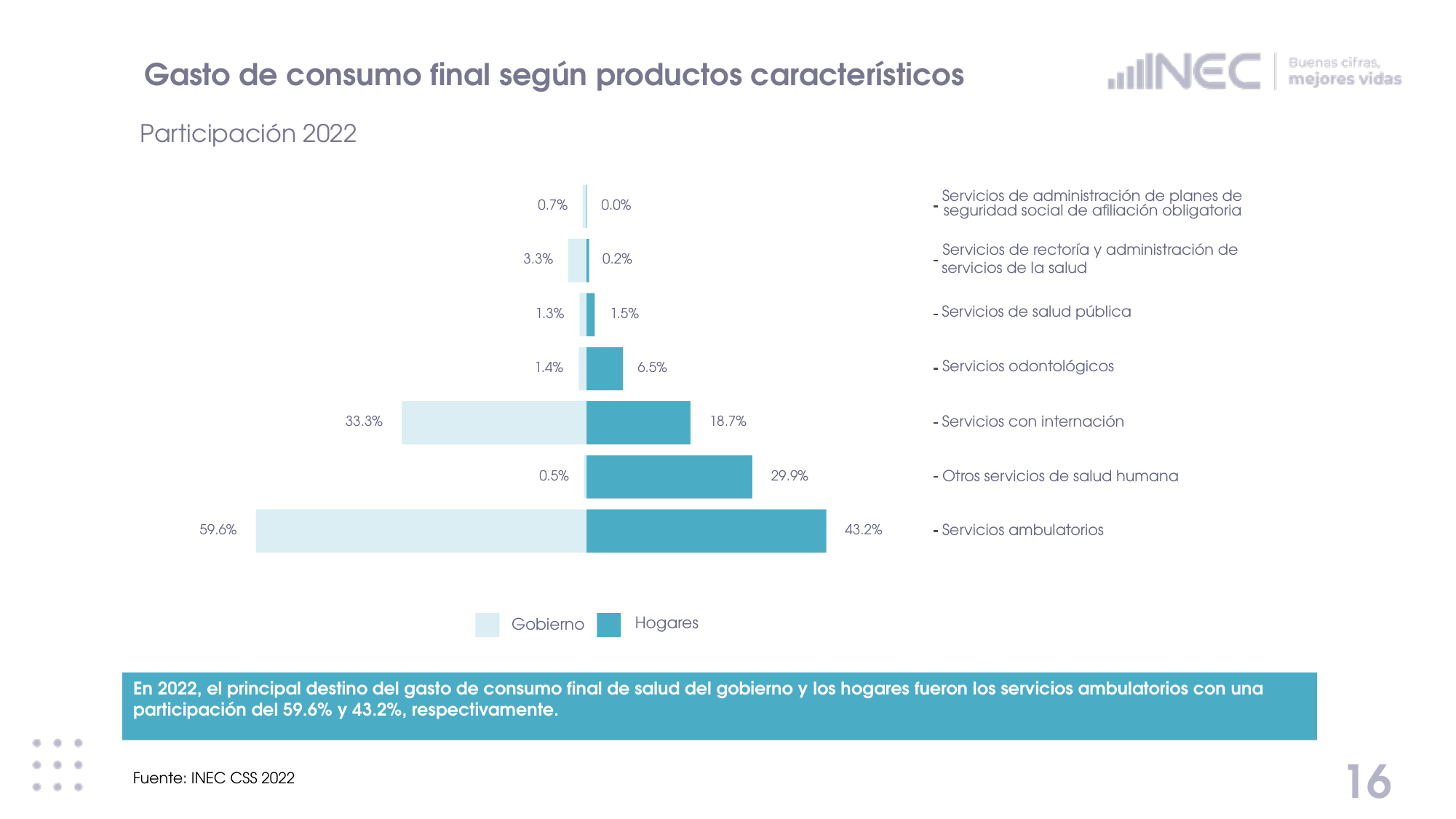

# Gasto de consumo final según productos característicos
Participación 2022

Servicios de administración de planes de
0.7%
0.0%
seguridad social de afiliación obligatoria

Servicios de rectoría y administración de
3.3%
0.2%

servicios de la salud

Servicios de salud pública
1.3%
1.5%

Servicios odontológicos
1.4%
6.5%

Servicios con internación
33.3%
18.7%

Otros servicios de salud humana
0.5%
29.9%

Servicios ambulatorios
59.6%
43.2%

Hogares
Gobierno

En 2022, el principal destino del gasto de consumo final de salud del gobierno y los hogares fueron los servicios ambulatorios con una participación del 59.6% y 43.2%, respectivamente.
16
Fuente: INEC CSS 2022